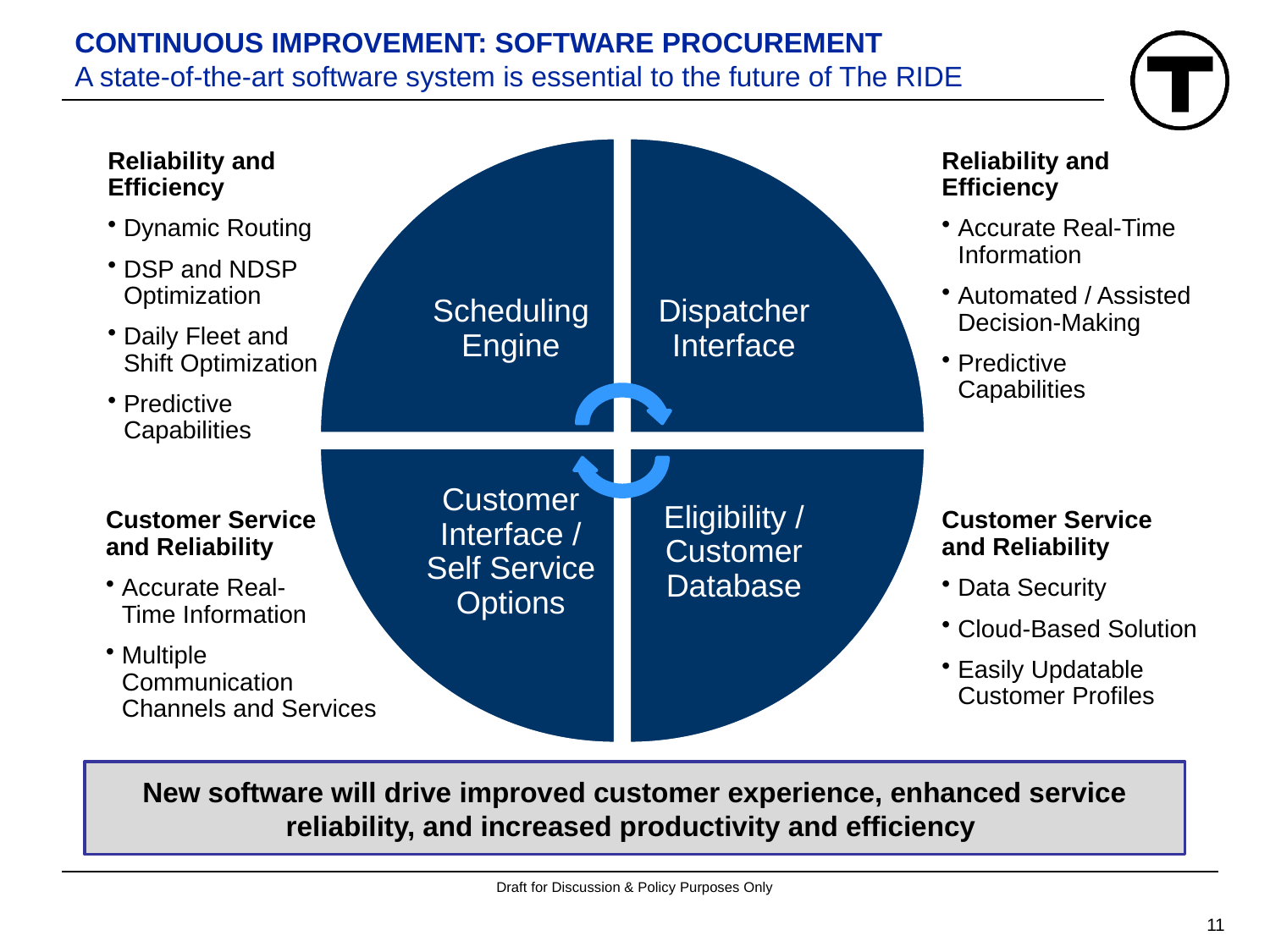

# CONTINUOUS IMPROVEMENT: SOFTWARE PROCUREMENT A state-of-the-art software system is essential to the future of The RIDE
Reliability and Efficiency
Dynamic Routing
DSP and NDSP Optimization
Daily Fleet and Shift Optimization
Predictive Capabilities

Reliability and Efficiency
Accurate Real-Time Information
Automated / Assisted Decision-Making
Predictive Capabilities
Customer Service
and Reliability
Accurate Real-      Time Information
Multiple Communication Channels and Services

Customer Service
and Reliability
Data Security
Cloud-Based Solution
Easily Updatable Customer Profiles

New software will drive improved customer experience, enhanced service reliability, and increased productivity and efficiency
Scheduling Engine
Dispatcher Interface

Eligibility / Customer Database
Customer Interface / Self Service Options